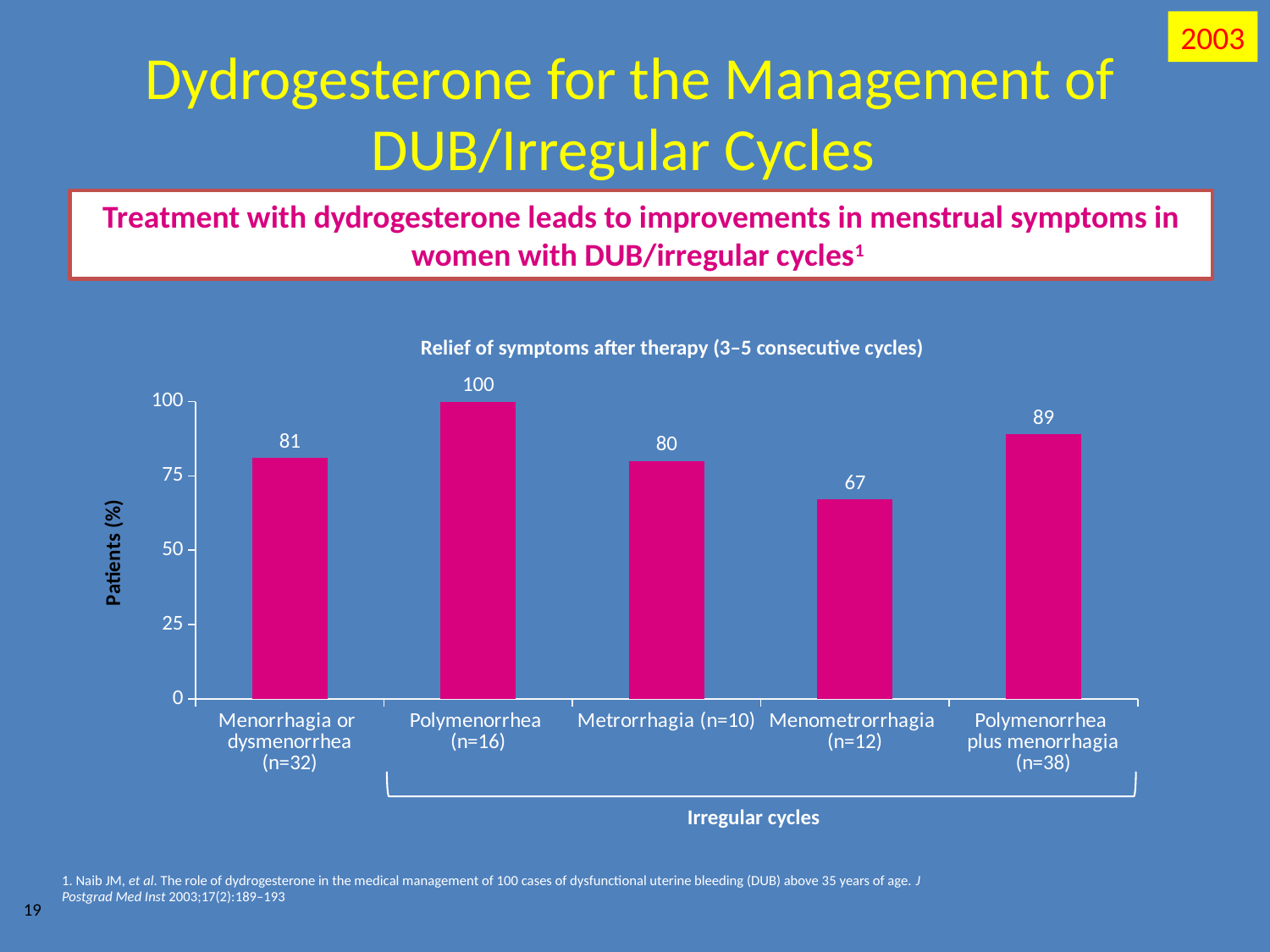

2003
# Dydrogesterone for the Management of DUB/Irregular Cycles
Treatment with dydrogesterone leads to improvements in menstrual symptoms in women with DUB/irregular cycles1
Relief of symptoms after therapy (3–5 consecutive cycles)

### Chart

| Category | Series 1 |
|---|---|
| Menorrhagia or
dysmenorrhea
(n=32) | 81.0 |
| Polymenorrhea
(n=16) | 100.0 |
| Metrorrhagia (n=10) | 80.0 |
| Menometrorrhagia
(n=12) | 67.0 |
| Polymenorrhea
plus menorrhagia
(n=38) | 89.0 |
Irregular cycles
1. Naib JM, et al. The role of dydrogesterone in the medical management of 100 cases of dysfunctional uterine bleeding (DUB) above 35 years of age. J Postgrad Med Inst 2003;17(2):189–193
19